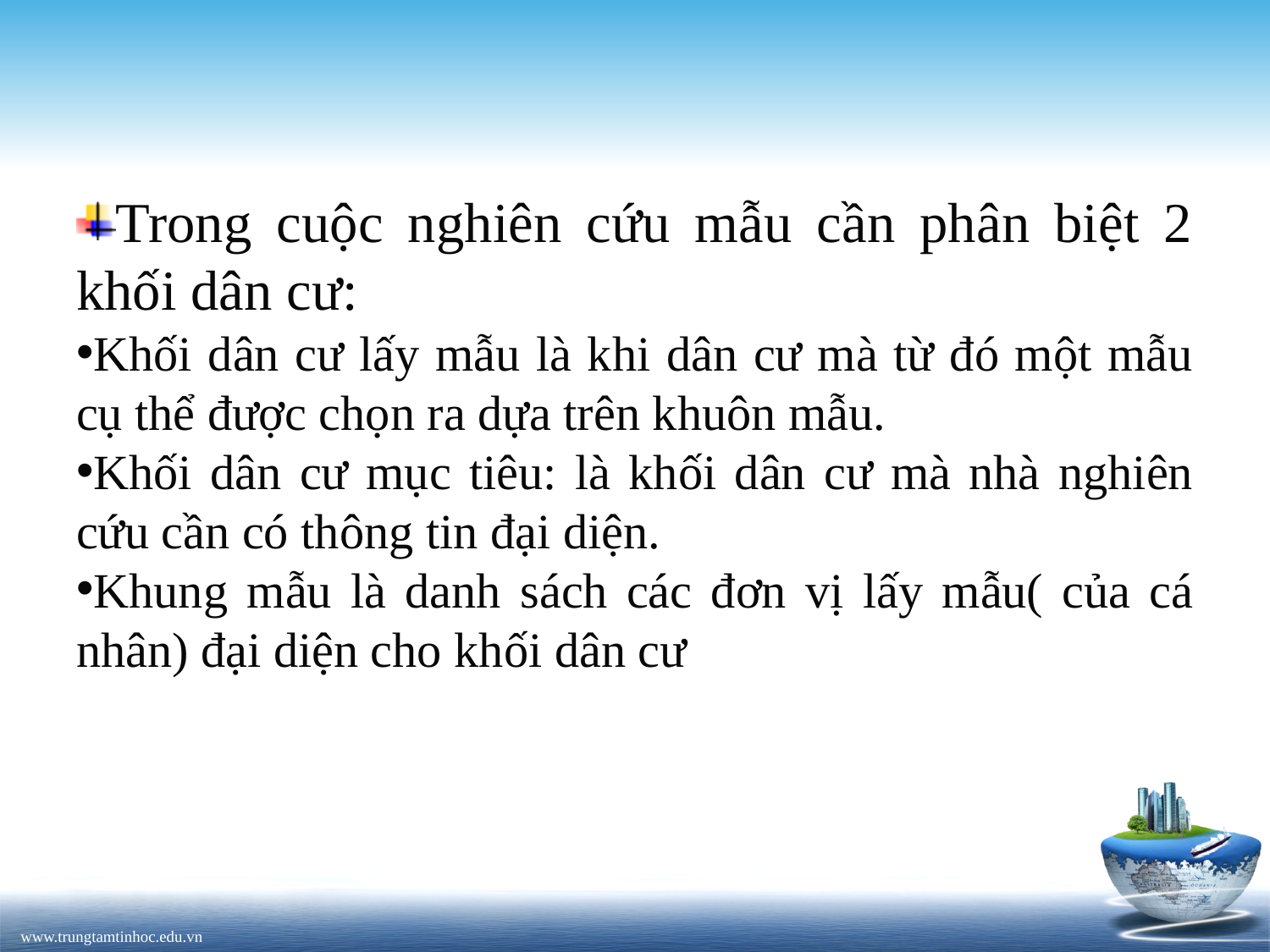

Trong cuộc nghiên cứu mẫu cần phân biệt 2 khối dân cư:
Khối dân cư lấy mẫu là khi dân cư mà từ đó một mẫu cụ thể được chọn ra dựa trên khuôn mẫu.
Khối dân cư mục tiêu: là khối dân cư mà nhà nghiên cứu cần có thông tin đại diện.
Khung mẫu là danh sách các đơn vị lấy mẫu( của cá nhân) đại diện cho khối dân cư